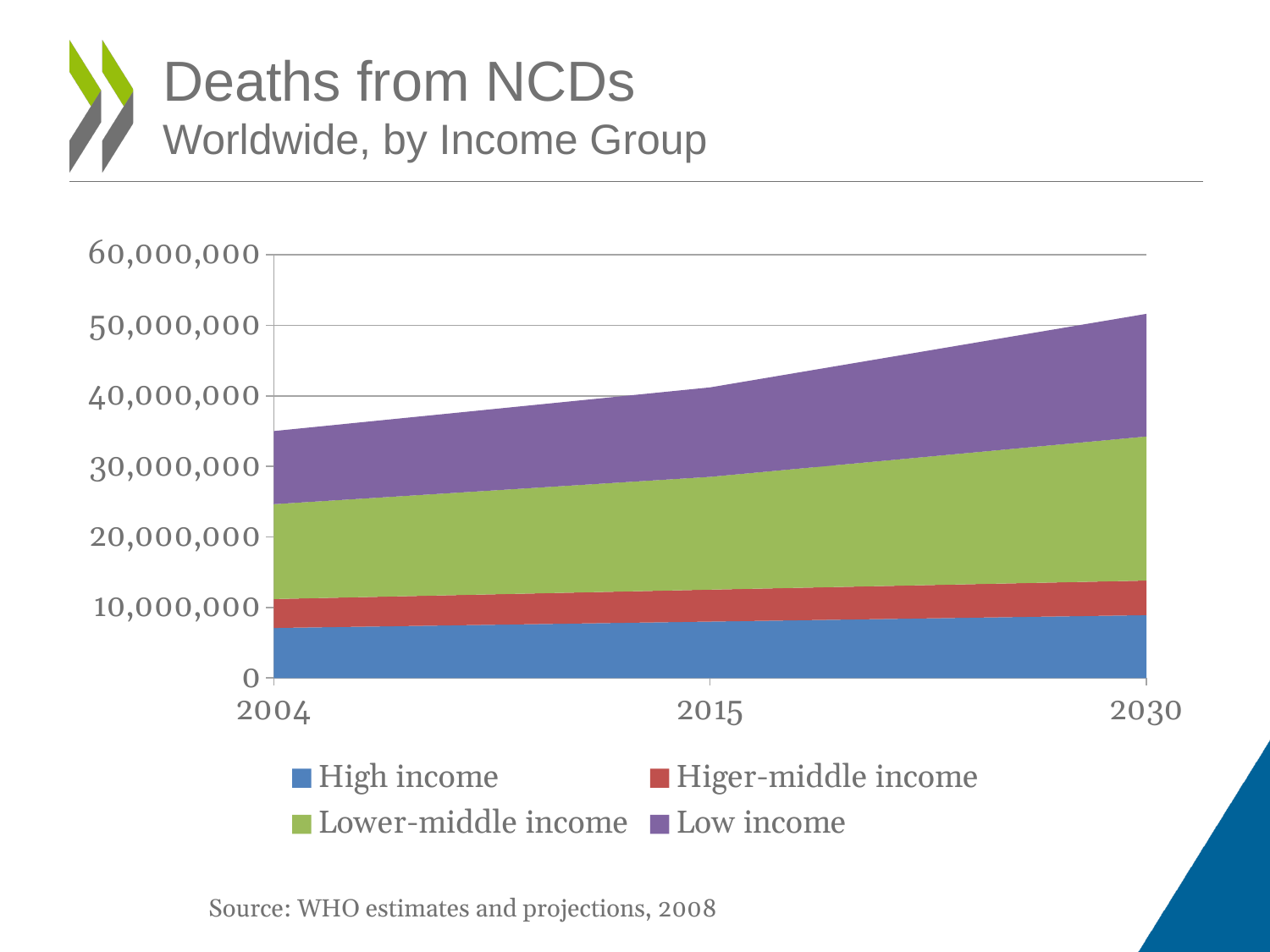

# Deaths from NCDs Worldwide, by Income Group

### Chart

| Category | High income | Higer-middle income | Lower-middle income | Low income |
|---|---|---|---|---|
| 2004 | 7095658.64928678 | 4100698.6178265577 | 13446632.428053128 | 10358169.335552072 |
| 2015 | 7997663.416998689 | 4527385.015614812 | 15991985.283750044 | 12675729.862847583 |
| 2030 | 8910423.259910922 | 4903762.35663194 | 20421264.742403325 | 17383184.480292458 |
Source: WHO estimates and projections, 2008